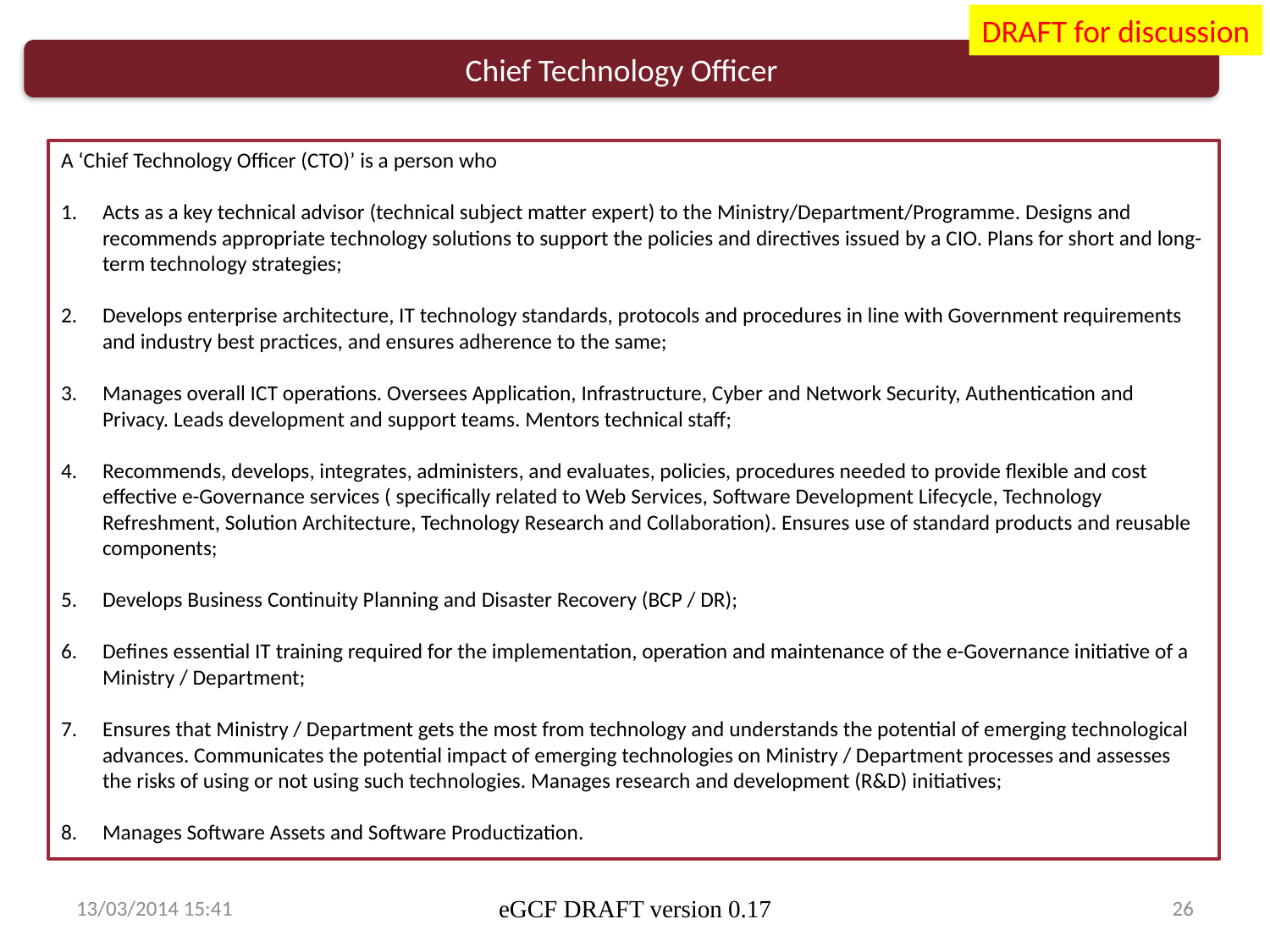

DRAFT for discussion
Chief Technology Officer
A ‘Chief Technology Officer (CTO)’ is a person who

Acts as a key technical advisor (technical subject matter expert) to the Ministry/Department/Programme. Designs and recommends appropriate technology solutions to support the policies and directives issued by a CIO. Plans for short and long-term technology strategies;

Develops enterprise architecture, IT technology standards, protocols and procedures in line with Government requirements and industry best practices, and ensures adherence to the same;

Manages overall ICT operations. Oversees Application, Infrastructure, Cyber and Network Security, Authentication and Privacy. Leads development and support teams. Mentors technical staff;

Recommends, develops, integrates, administers, and evaluates, policies, procedures needed to provide flexible and cost effective e-Governance services ( specifically related to Web Services, Software Development Lifecycle, Technology Refreshment, Solution Architecture, Technology Research and Collaboration). Ensures use of standard products and reusable components;

Develops Business Continuity Planning and Disaster Recovery (BCP / DR);

Defines essential IT training required for the implementation, operation and maintenance of the e-Governance initiative of a Ministry / Department;

Ensures that Ministry / Department gets the most from technology and understands the potential of emerging technological advances. Communicates the potential impact of emerging technologies on Ministry / Department processes and assesses the risks of using or not using such technologies. Manages research and development (R&D) initiatives;

Manages Software Assets and Software Productization.
13/03/2014 15:41
eGCF DRAFT version 0.17
26